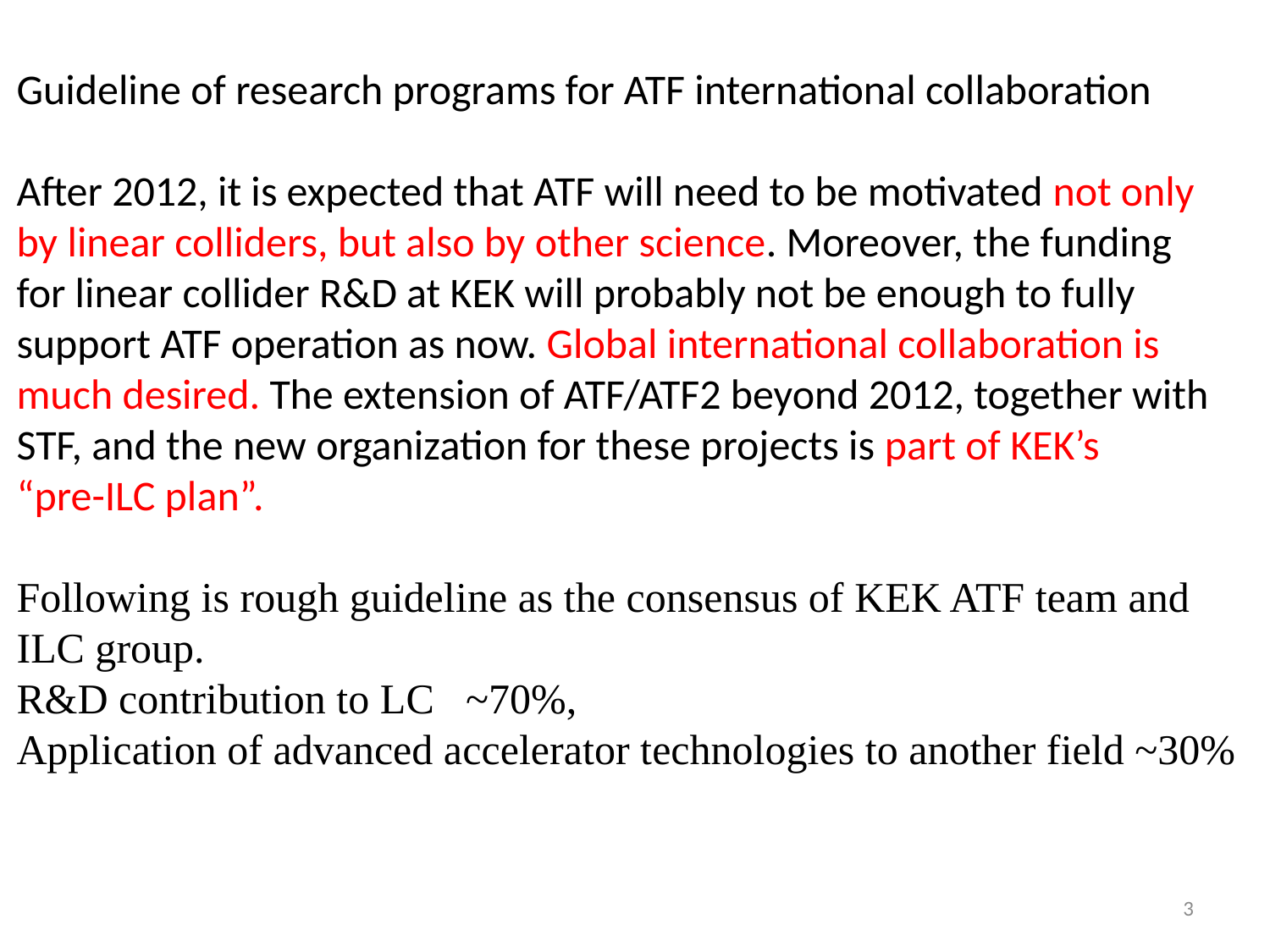

Guideline of research programs for ATF international collaboration

After 2012, it is expected that ATF will need to be motivated not only
by linear colliders, but also by other science. Moreover, the funding
for linear collider R&D at KEK will probably not be enough to fully
support ATF operation as now. Global international collaboration is
much desired. The extension of ATF/ATF2 beyond 2012, together with
STF, and the new organization for these projects is part of KEK’s
“pre-ILC plan”.

Following is rough guideline as the consensus of KEK ATF team and
ILC group.
R&D contribution to LC   ~70%,
Application of advanced accelerator technologies to another field ~30%
3